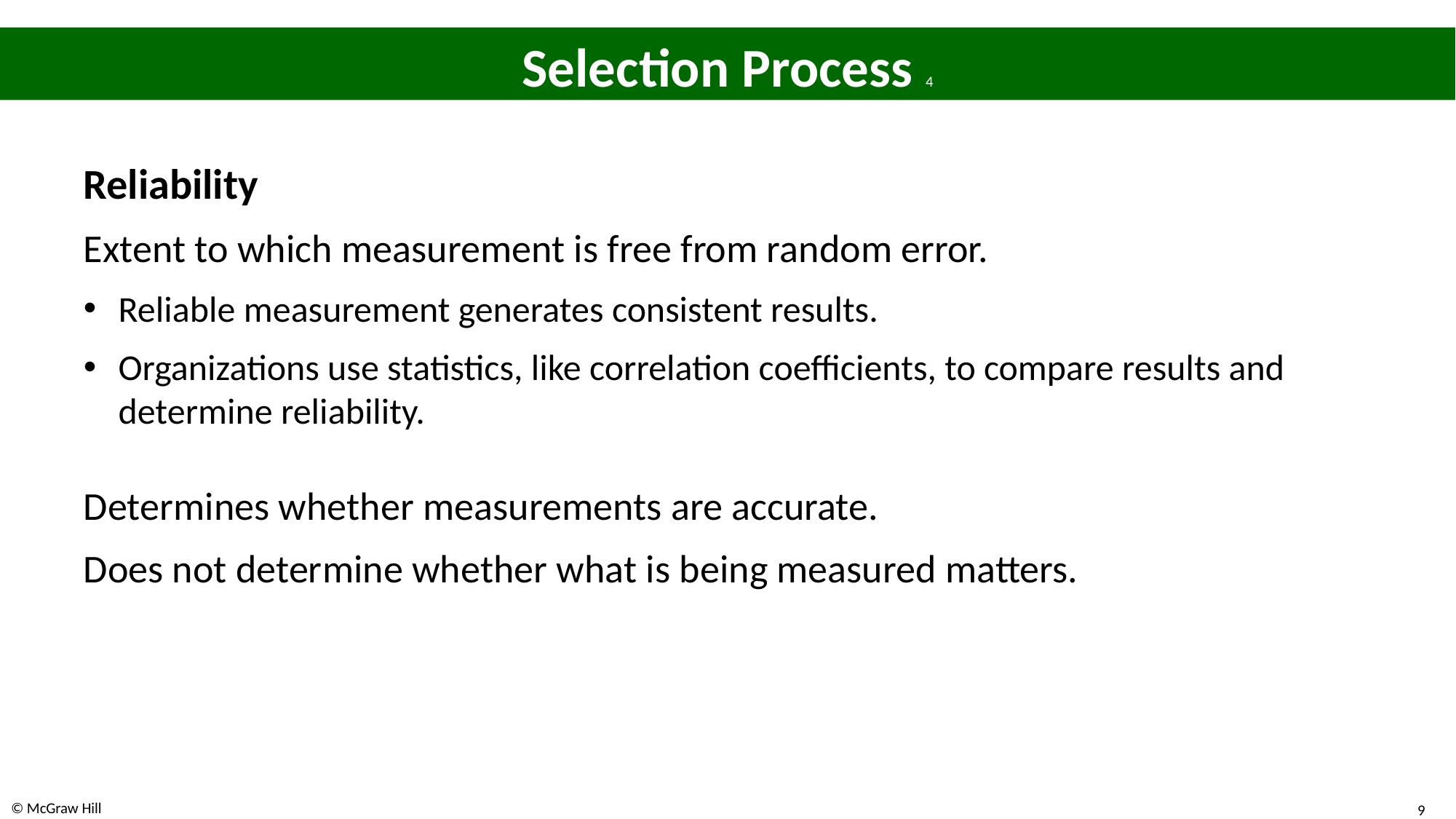

# Selection Process 4
Reliability
Extent to which measurement is free from random error.
Reliable measurement generates consistent results.
Organizations use statistics, like correlation coefficients, to compare results and determine reliability.
Determines whether measurements are accurate.
Does not determine whether what is being measured matters.